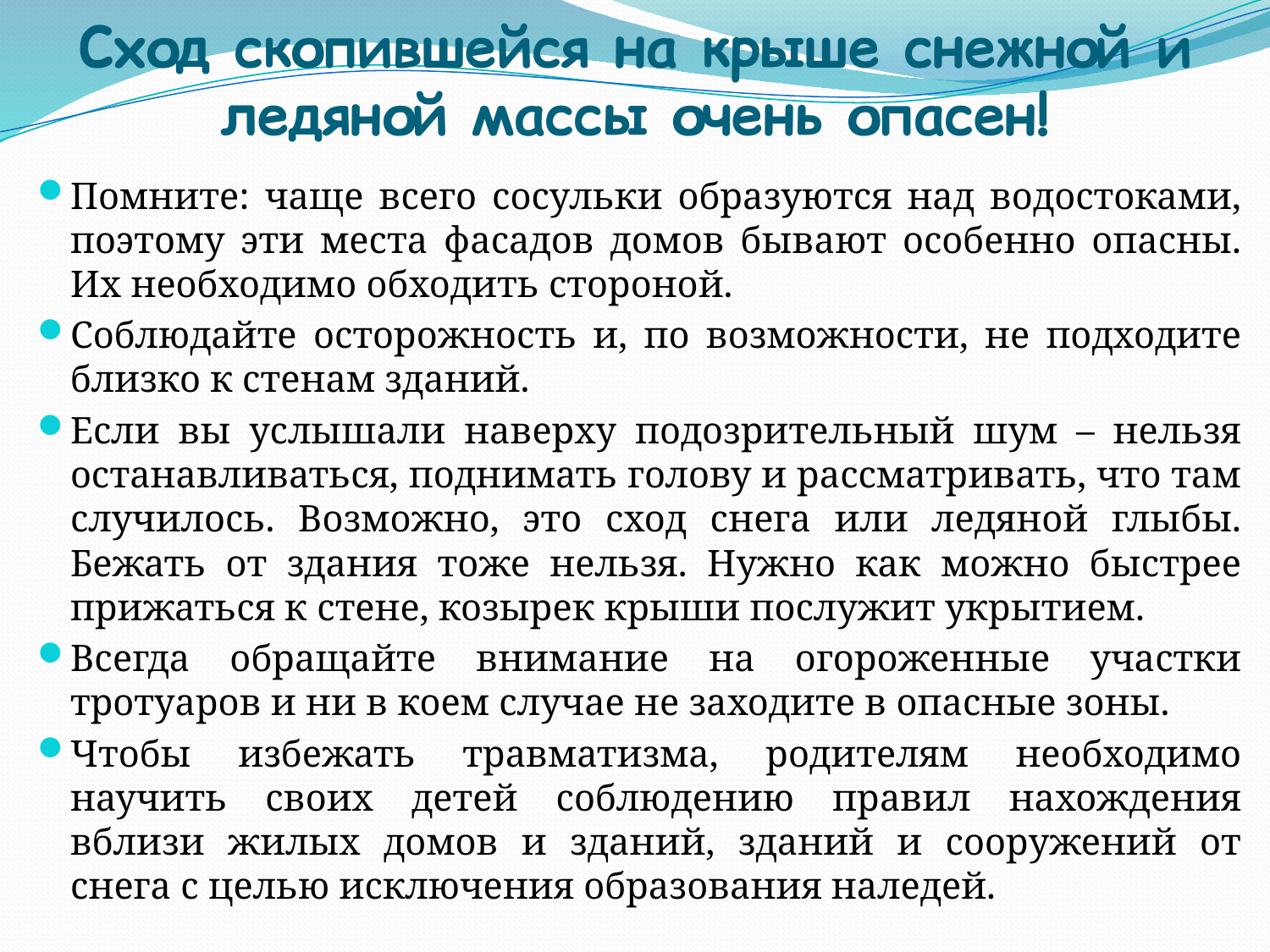

# Сход скопившейся на крыше снежной и ледяной массы очень опасен!
Помните: чаще всего сосульки образуются над водостоками, поэтому эти места фасадов домов бывают особенно опасны. Их необходимо обходить стороной.
Соблюдайте осторожность и, по возможности, не подходите близко к стенам зданий.
Если вы услышали наверху подозрительный шум – нельзя останавливаться, поднимать голову и рассматривать, что там случилось. Возможно, это сход снега или ледяной глыбы. Бежать от здания тоже нельзя. Нужно как можно быстрее прижаться к стене, козырек крыши послужит укрытием.
Всегда обращайте внимание на огороженные участки тротуаров и ни в коем случае не заходите в опасные зоны.
Чтобы избежать травматизма, родителям необходимо научить своих детей соблюдению правил нахождения вблизи жилых домов и зданий, зданий и сооружений от снега с целью исключения образования наледей.